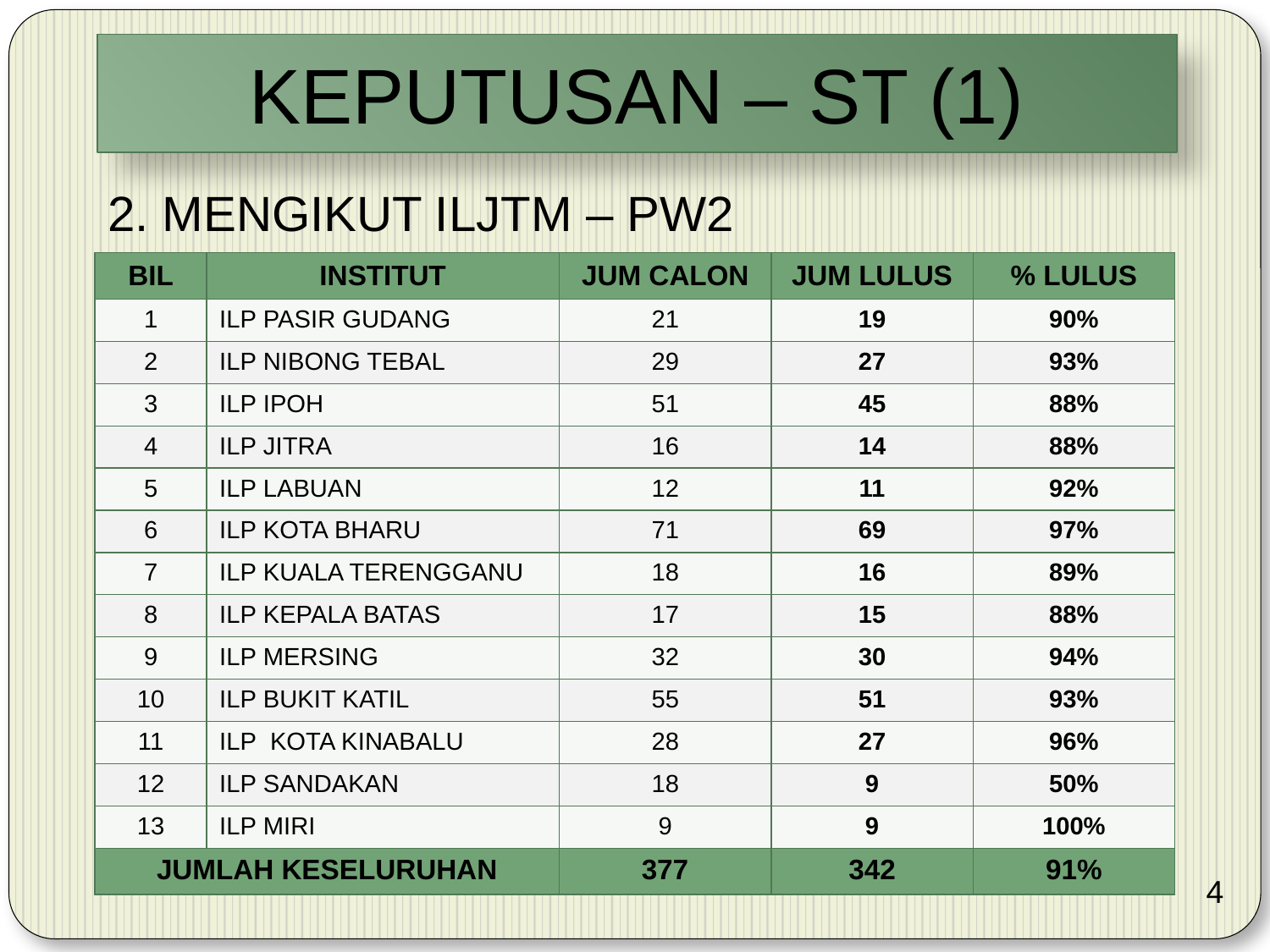

# KEPUTUSAN – ST (1)
2. MENGIKUT ILJTM – PW2
| BIL | INSTITUT | JUM CALON | JUM LULUS | % LULUS |
| --- | --- | --- | --- | --- |
| 1 | ILP PASIR GUDANG | 21 | 19 | 90% |
| 2 | ILP NIBONG TEBAL | 29 | 27 | 93% |
| 3 | ILP IPOH | 51 | 45 | 88% |
| 4 | ILP JITRA | 16 | 14 | 88% |
| 5 | ILP LABUAN | 12 | 11 | 92% |
| 6 | ILP KOTA BHARU | 71 | 69 | 97% |
| 7 | ILP KUALA TERENGGANU | 18 | 16 | 89% |
| 8 | ILP KEPALA BATAS | 17 | 15 | 88% |
| 9 | ILP MERSING | 32 | 30 | 94% |
| 10 | ILP BUKIT KATIL | 55 | 51 | 93% |
| 11 | ILP KOTA KINABALU | 28 | 27 | 96% |
| 12 | ILP SANDAKAN | 18 | 9 | 50% |
| 13 | ILP MIRI | 9 | 9 | 100% |
| JUMLAH KESELURUHAN |  | 377 | 342 | 91% |
4